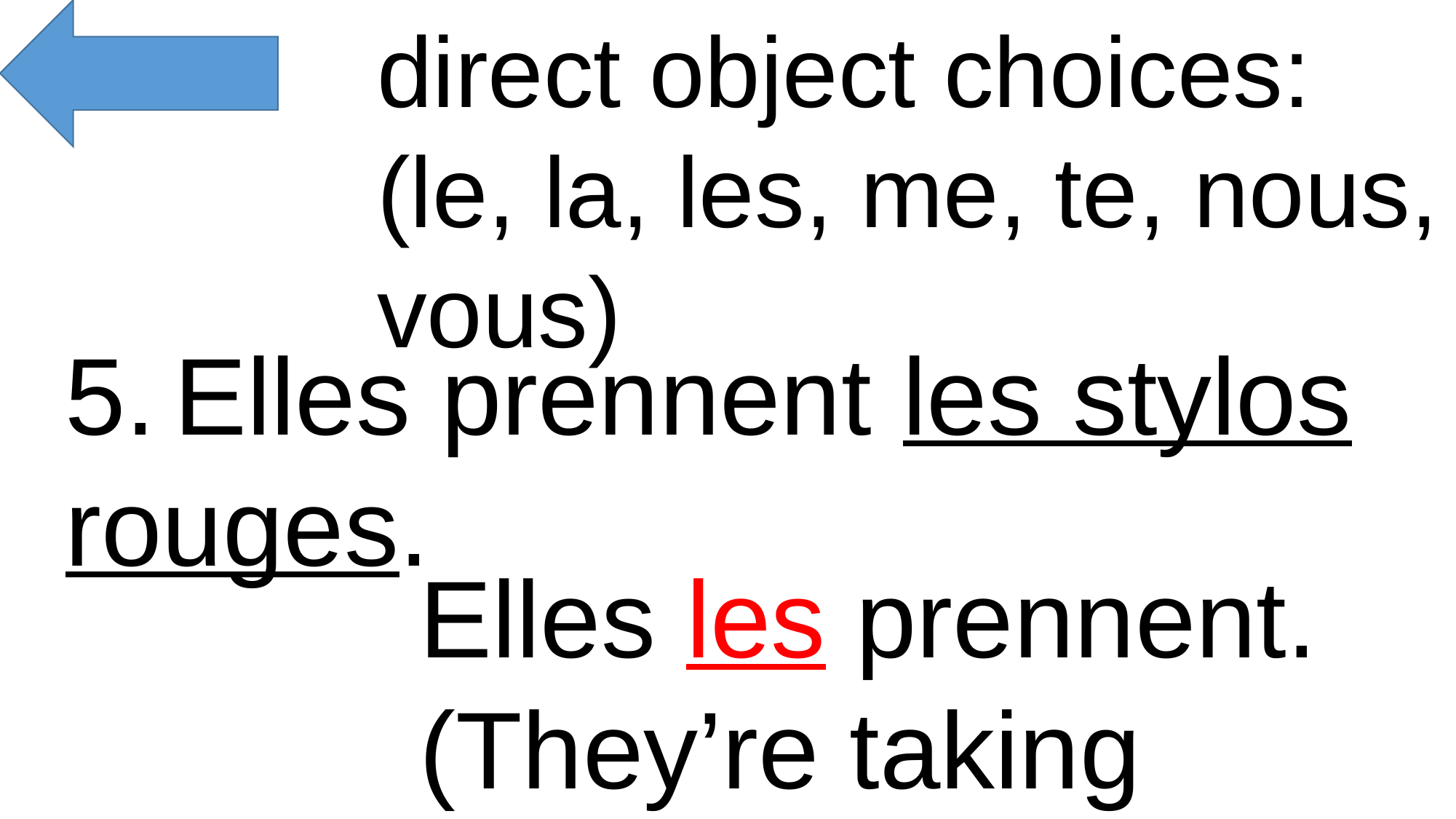

direct object choices:
(le, la, les, me, te, nous, vous)
5.	Elles prennent les stylos rouges.
Elles les prennent.
(They’re taking them.)